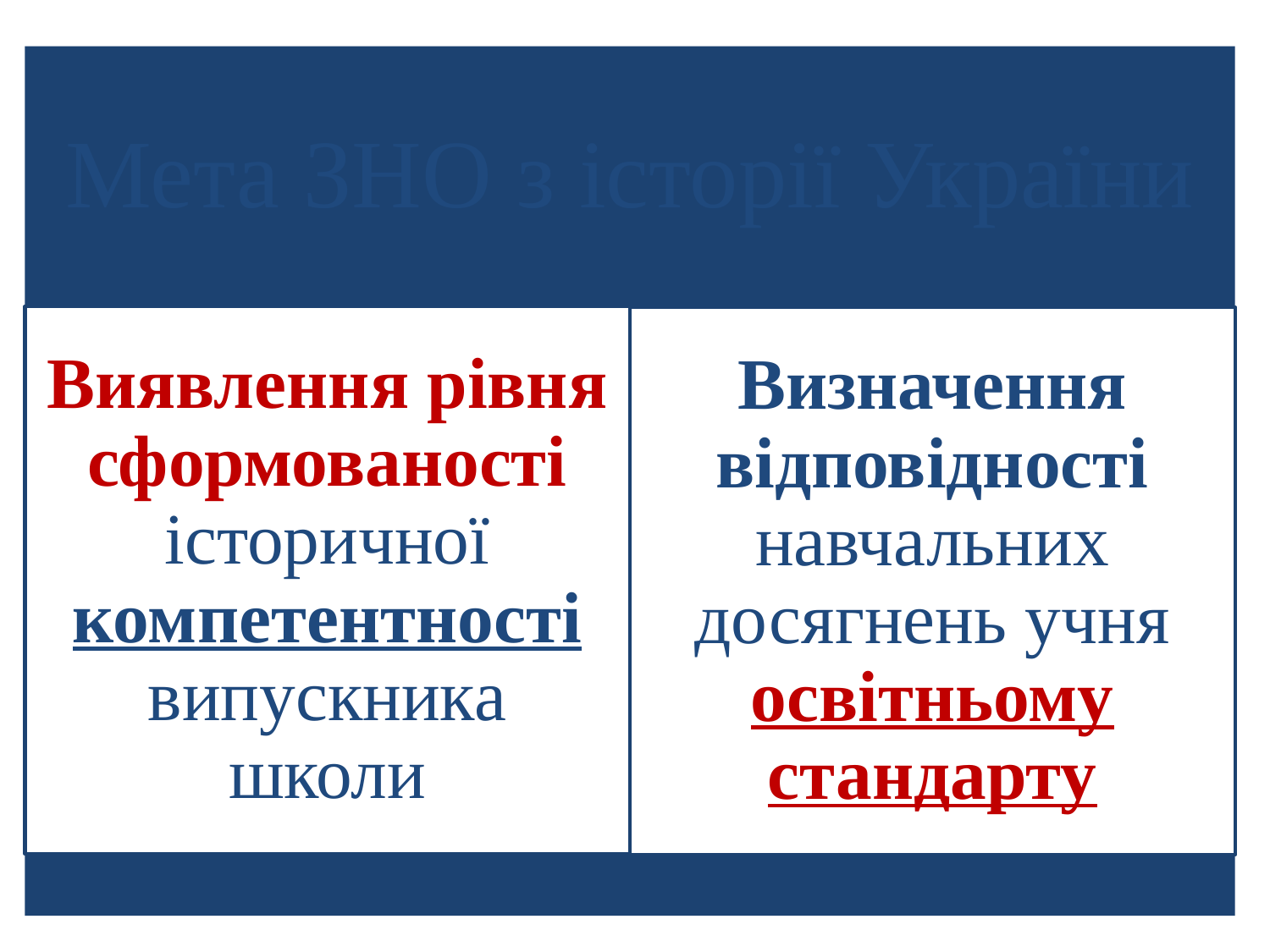

Мета ЗНО з історії України
Виявлення рівня сформованості історичної компетентності випускника школи
Визначення відповідності навчальних досягнень учня освітньому стандарту